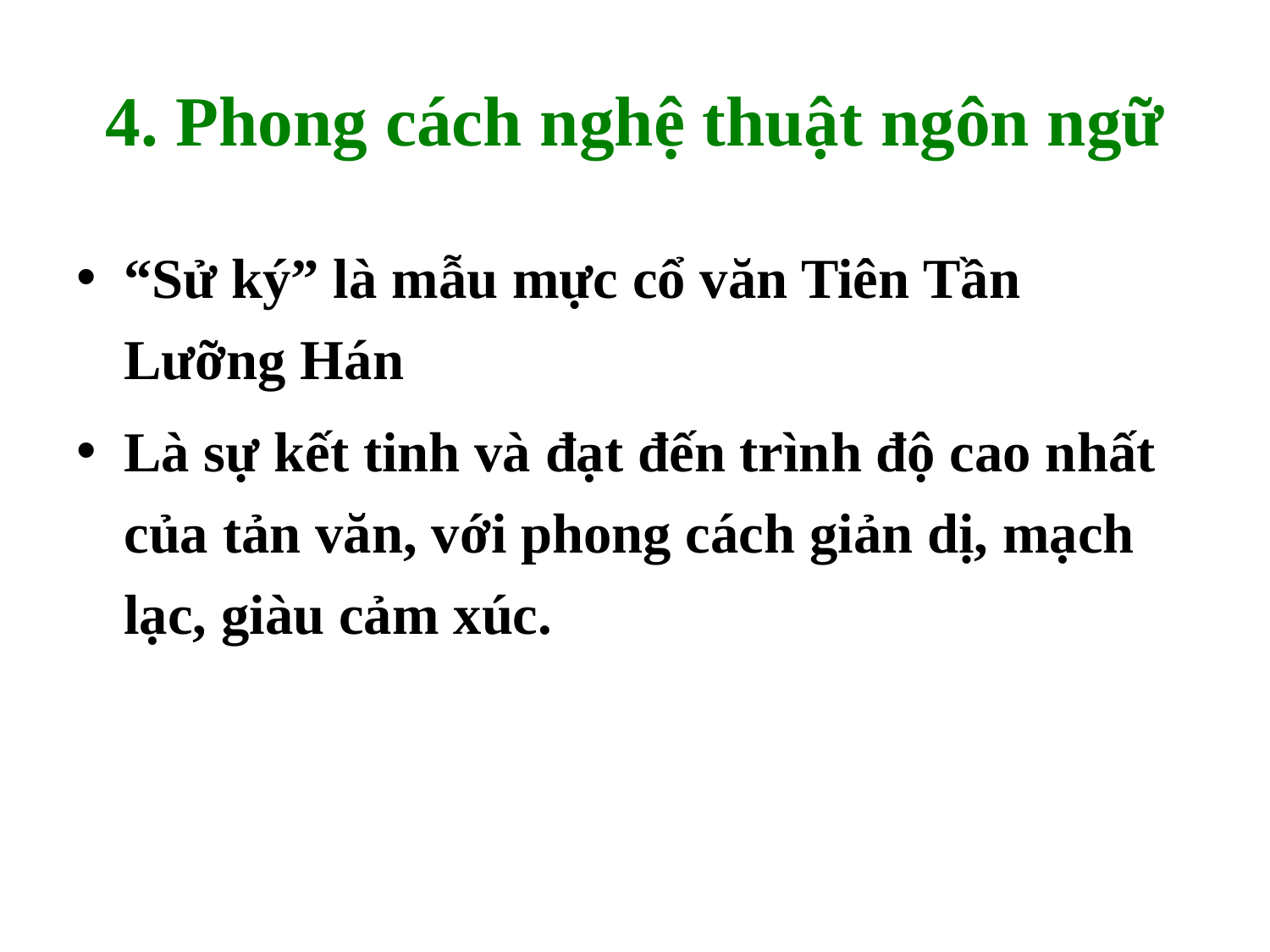

# 4. Phong cách nghệ thuật ngôn ngữ
“Sử ký” là mẫu mực cổ văn Tiên Tần Lưỡng Hán
Là sự kết tinh và đạt đến trình độ cao nhất của tản văn, với phong cách giản dị, mạch lạc, giàu cảm xúc.